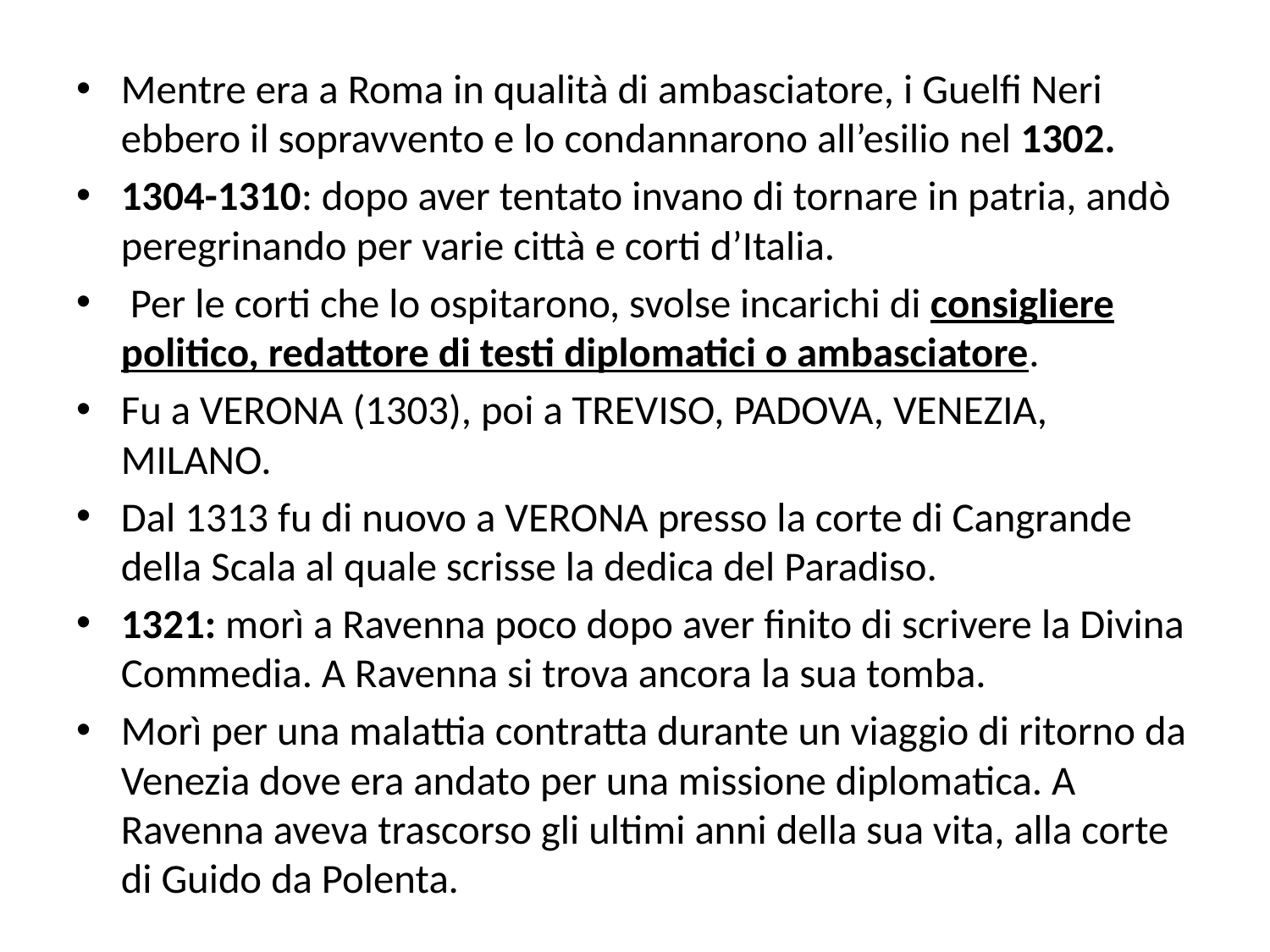

Mentre era a Roma in qualità di ambasciatore, i Guelfi Neri ebbero il sopravvento e lo condannarono all’esilio nel 1302.
1304-1310: dopo aver tentato invano di tornare in patria, andò peregrinando per varie città e corti d’Italia.
 Per le corti che lo ospitarono, svolse incarichi di consigliere politico, redattore di testi diplomatici o ambasciatore.
Fu a VERONA (1303), poi a TREVISO, PADOVA, VENEZIA, MILANO.
Dal 1313 fu di nuovo a VERONA presso la corte di Cangrande della Scala al quale scrisse la dedica del Paradiso.
1321: morì a Ravenna poco dopo aver finito di scrivere la Divina Commedia. A Ravenna si trova ancora la sua tomba.
Morì per una malattia contratta durante un viaggio di ritorno da Venezia dove era andato per una missione diplomatica. A Ravenna aveva trascorso gli ultimi anni della sua vita, alla corte di Guido da Polenta.